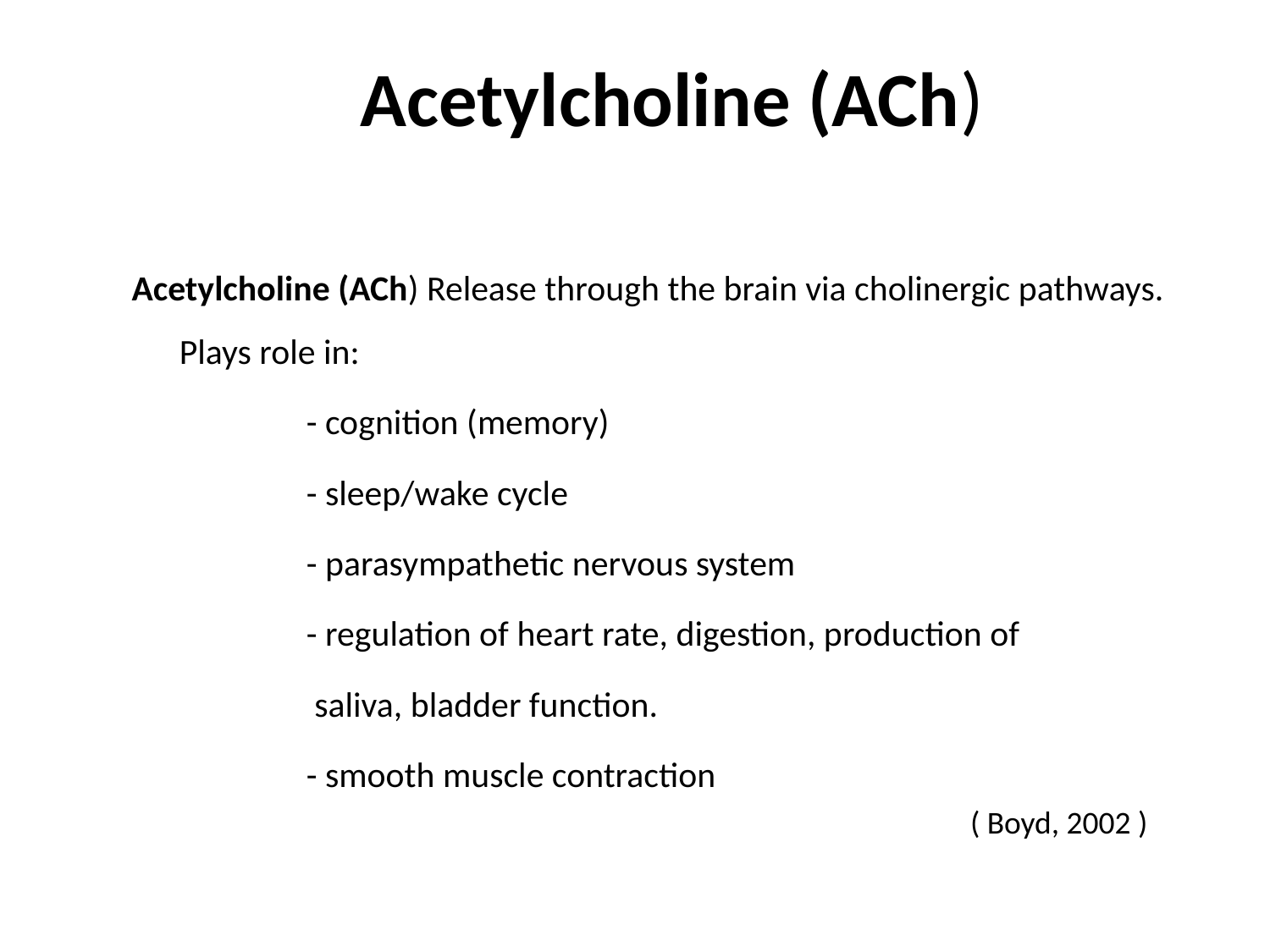

# Acetylcholine (ACh)
Acetylcholine (ACh) Release through the brain via cholinergic pathways. Plays role in:
		- cognition (memory)
		- sleep/wake cycle
		- parasympathetic nervous system
		- regulation of heart rate, digestion, production of
		 saliva, bladder function.
		- smooth muscle contraction

( Boyd, 2002 )